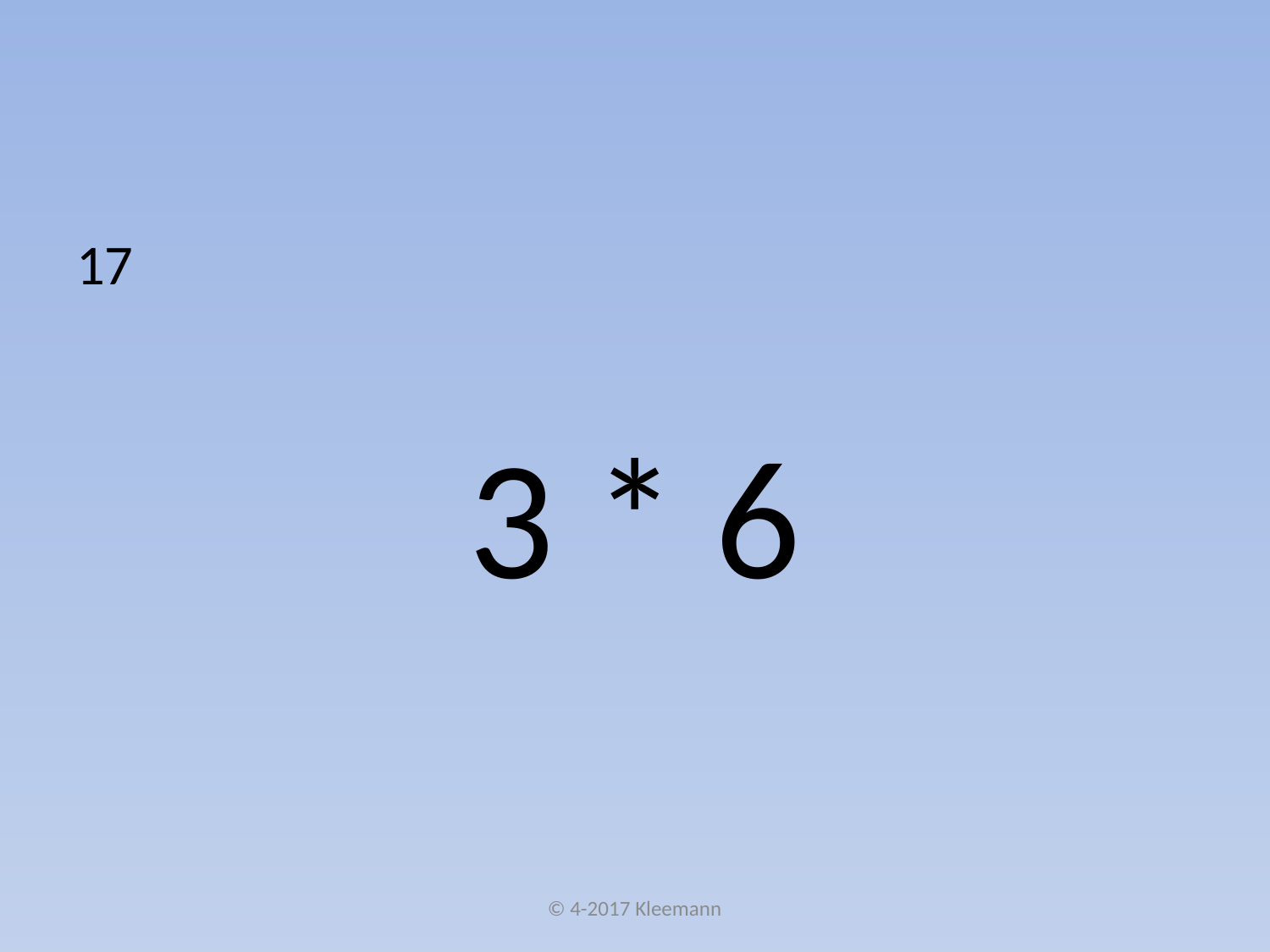

#
17

3 * 6
© 4-2017 Kleemann